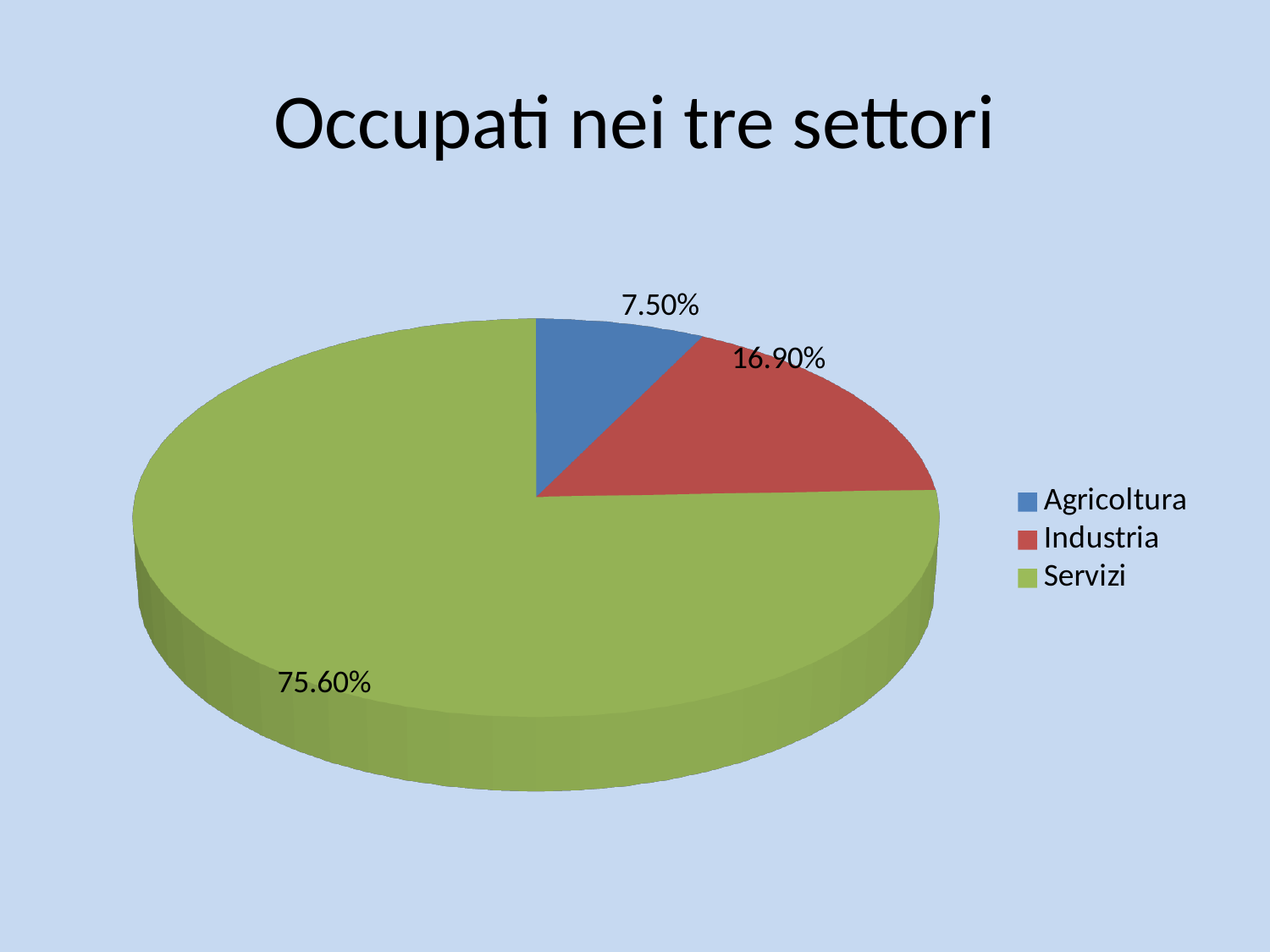

# Occupati nei tre settori

[unsupported chart]